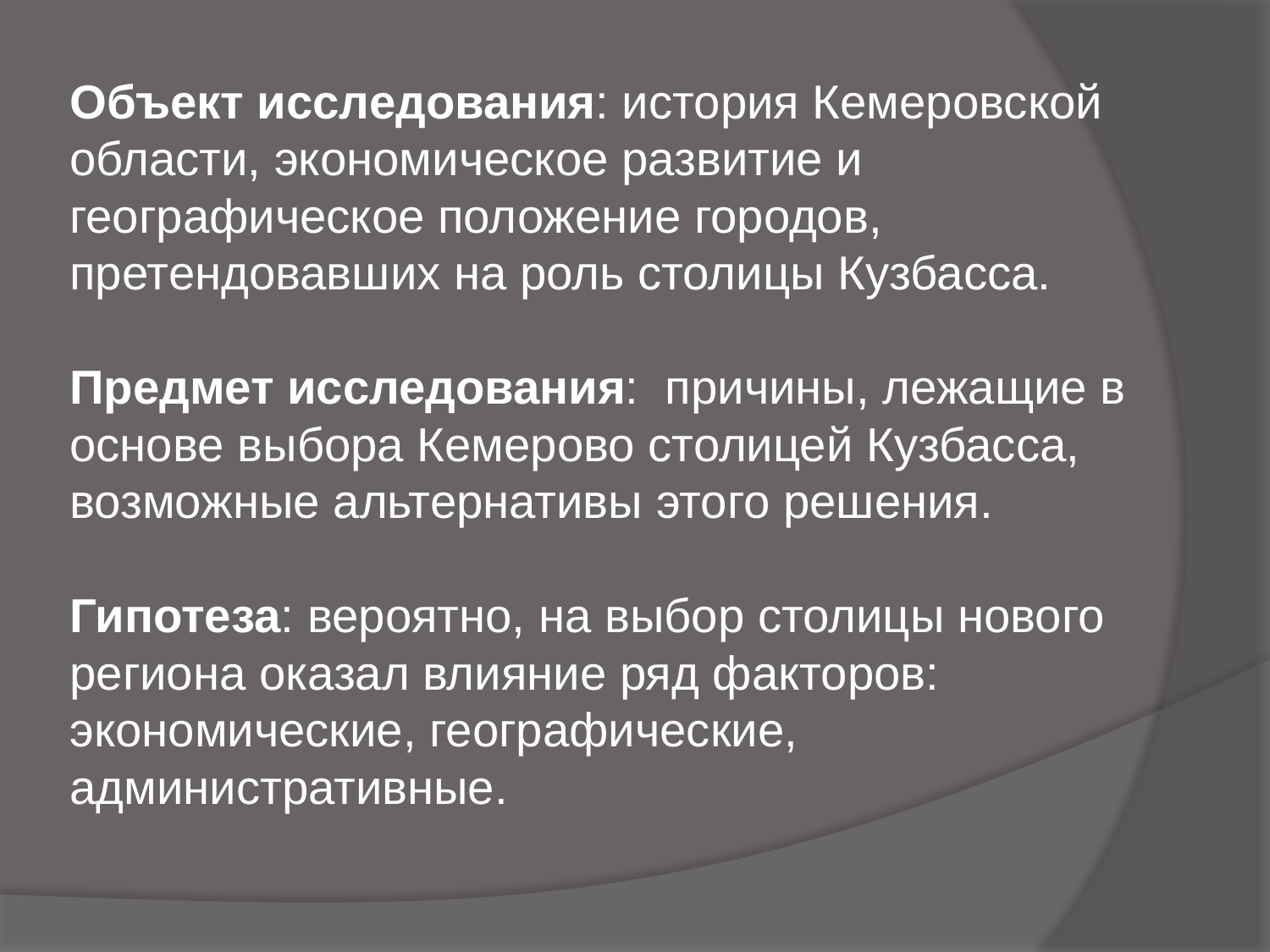

# Объект исследования: история Кемеровской области, экономическое развитие и географическое положение городов, претендовавших на роль столицы Кузбасса. Предмет исследования:  причины, лежащие в основе выбора Кемерово столицей Кузбасса, возможные альтернативы этого решения. Гипотеза: вероятно, на выбор столицы нового региона оказал влияние ряд факторов: экономические, географические, административные.